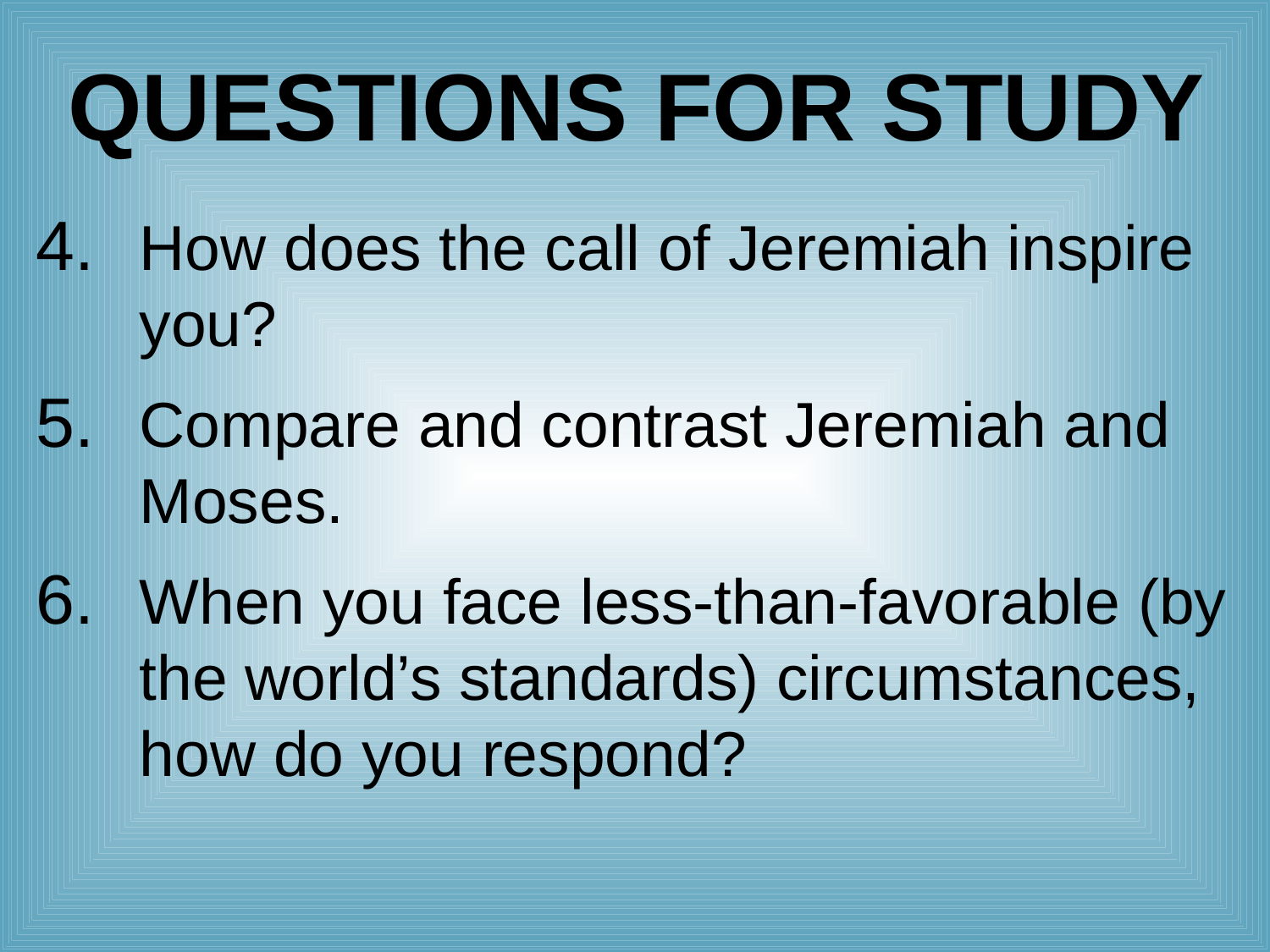

# Questions for Study
How does the call of Jeremiah inspire you?
Compare and contrast Jeremiah and Moses.
When you face less-than-favorable (by the world’s standards) circumstances, how do you respond?